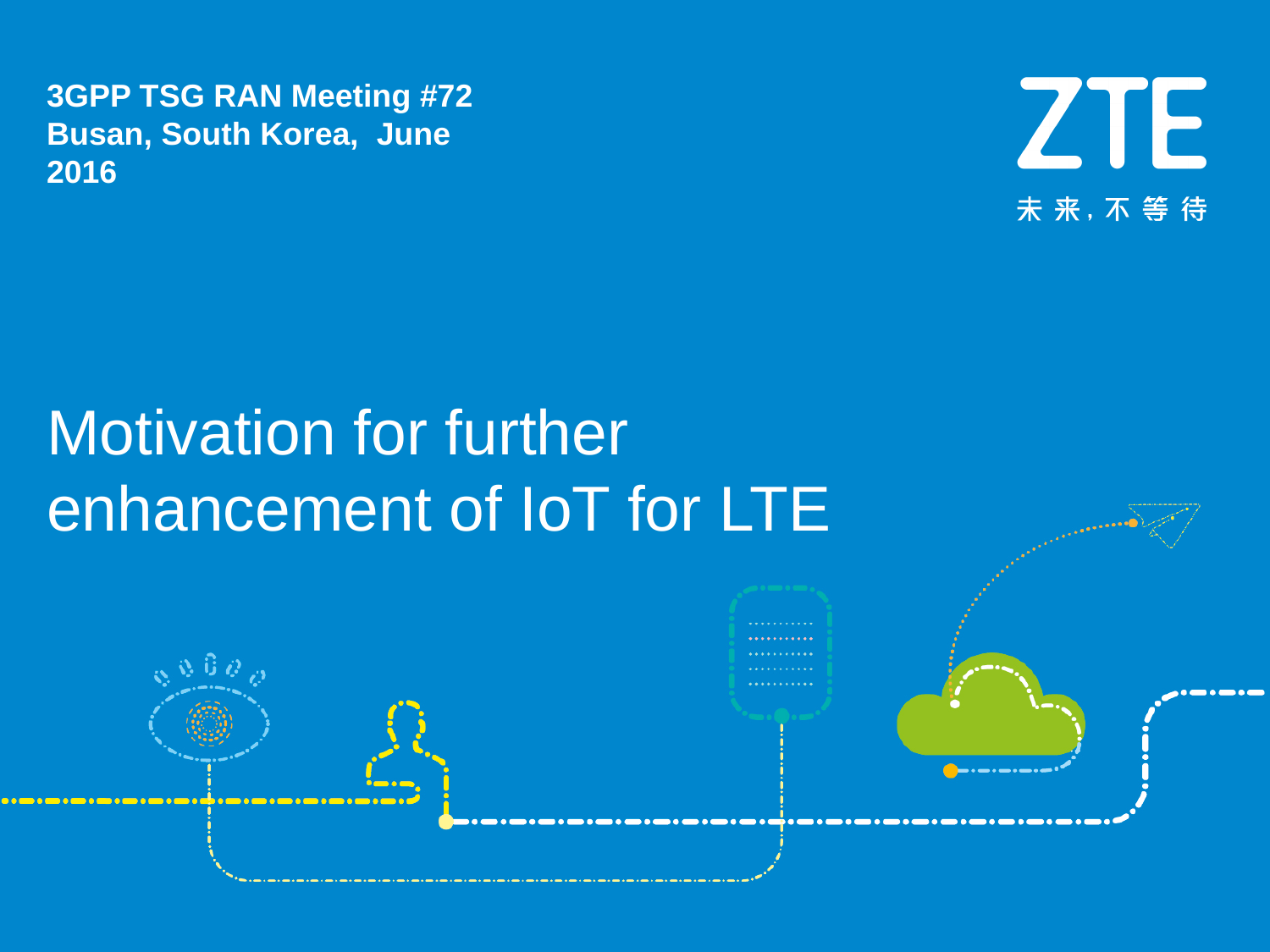

# 3GPP TSG RAN Meeting #72
Busan, South Korea,  June 2016
Motivation for further enhancement of IoT for LTE